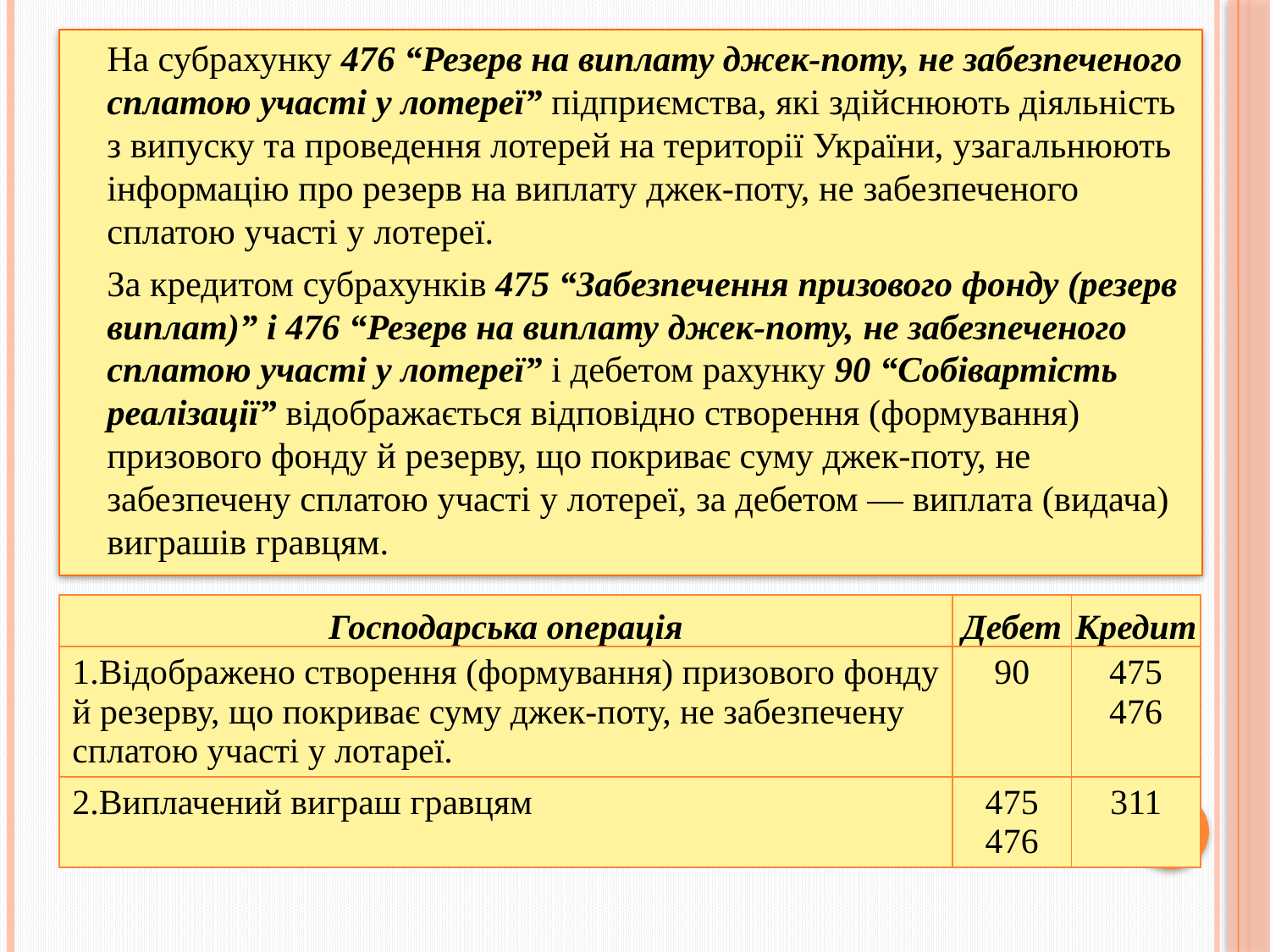

На субрахунку 476 “Резерв на виплату джек-поту, не забезпеченого сплатою участі у лотереї” підприємства, які здійснюють діяльність з випуску та проведення лотерей на території України, узагальнюють інформацію про резерв на виплату джек-поту, не забезпеченого сплатою участі у лотереї.
	За кредитом субрахунків 475 “Забезпечення призового фонду (резерв виплат)” і 476 “Резерв на виплату джек-поту, не забезпеченого сплатою участі у лотереї” і дебетом рахунку 90 “Собівартість реалізації” відображається відповідно створення (формування) призового фонду й резерву, що покриває суму джек-поту, не забезпечену сплатою участі у лотереї, за дебетом — виплата (видача) виграшів гравцям.

| Господарська операція | Дебет | Кредит |
| --- | --- | --- |
| 1.Відображено створення (формування) призового фонду й резерву, що покриває суму джек-поту, не забезпечену сплатою участі у лотареї. | 90 | 475 476 |
| 2.Виплачений виграш гравцям | 475 476 | 311 |